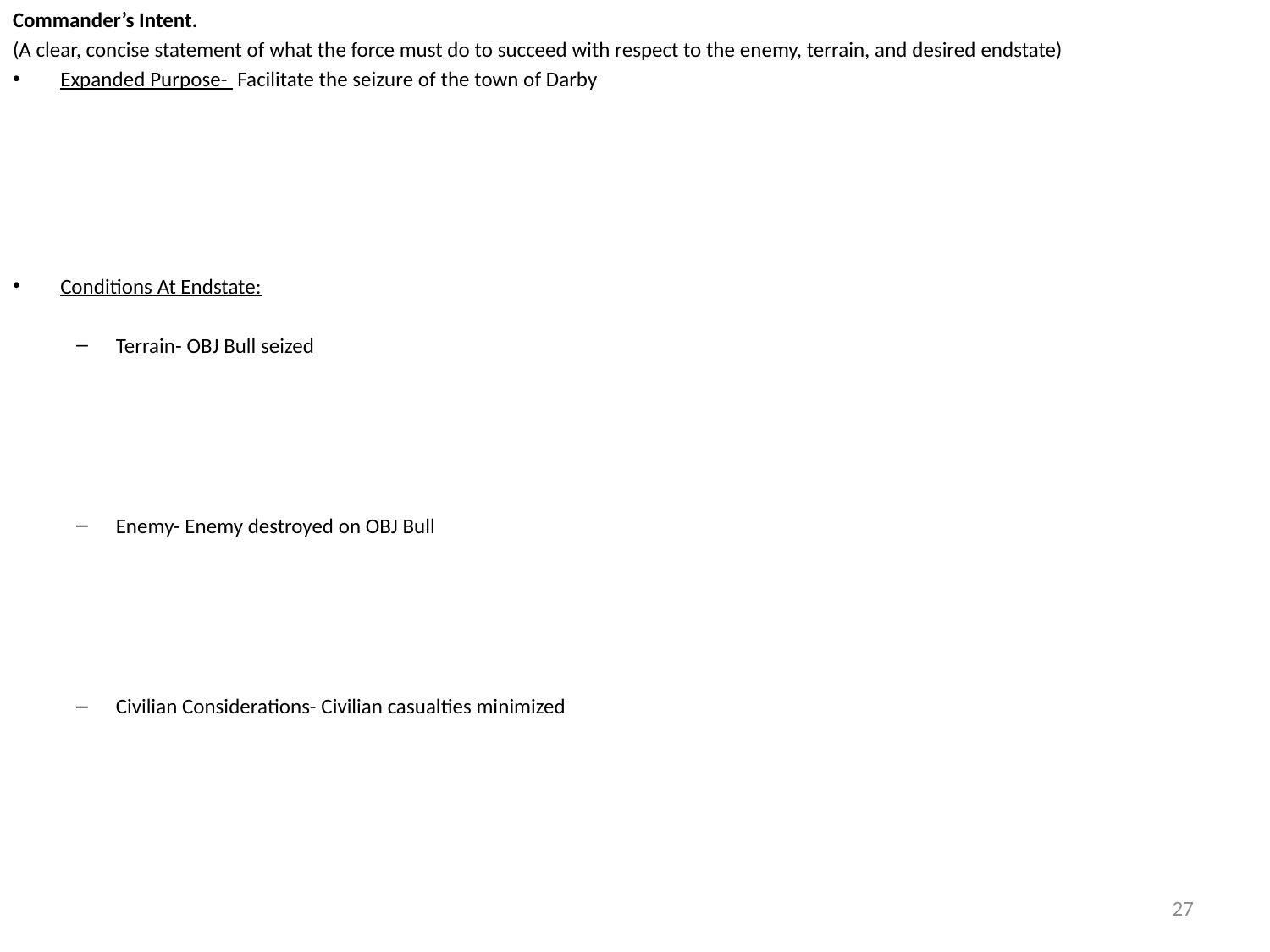

Commander’s Intent.
(A clear, concise statement of what the force must do to succeed with respect to the enemy, terrain, and desired endstate)
Expanded Purpose-  Facilitate the seizure of the town of Darby

Conditions At Endstate:

Terrain- OBJ Bull seized

Enemy- Enemy destroyed on OBJ Bull

Civilian Considerations- Civilian casualties minimized

27